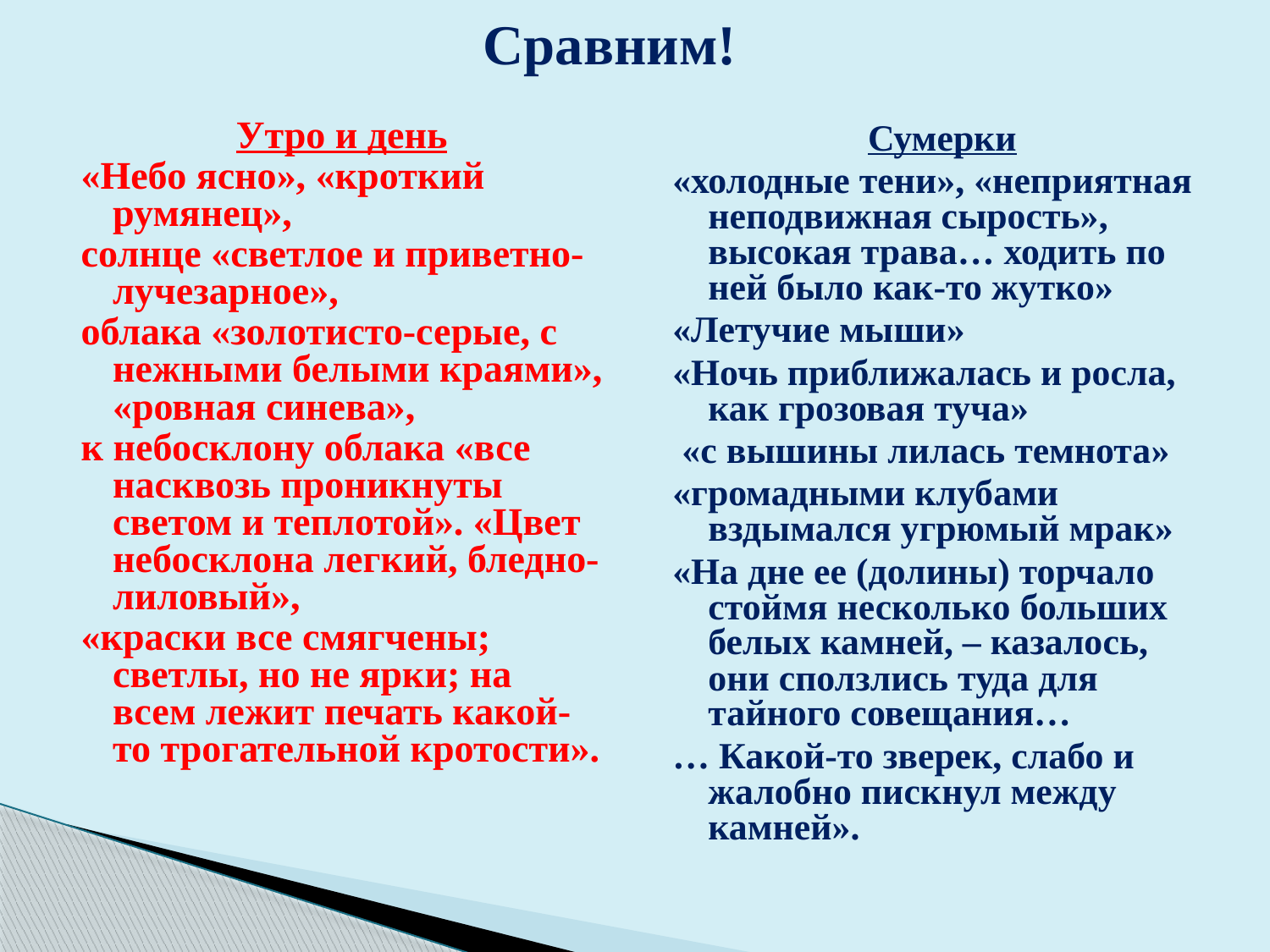

# Сравним!
Утро и день
«Небо ясно», «кроткий румянец»,
солнце «светлое и приветно-лучезарное»,
облака «золотисто-серые, с нежными белыми краями», «ровная синева»,
к небосклону облака «все насквозь проникнуты светом и теплотой». «Цвет небосклона легкий, бледно-лиловый»,
«краски все смягчены; светлы, но не ярки; на всем лежит печать какой-то трогательной кротости».

Сумерки
«холодные тени», «неприятная неподвижная сырость», высокая трава… ходить по ней было как-то жутко»
«Летучие мыши»
«Ночь приближалась и росла, как грозовая туча»
 «с вышины лилась темнота»
«громадными клубами вздымался угрюмый мрак»
«На дне ее (долины) торчало стоймя несколько больших белых камней, – казалось, они сползлись туда для тайного совещания…
… Какой-то зверек, слабо и жалобно пискнул между камней».